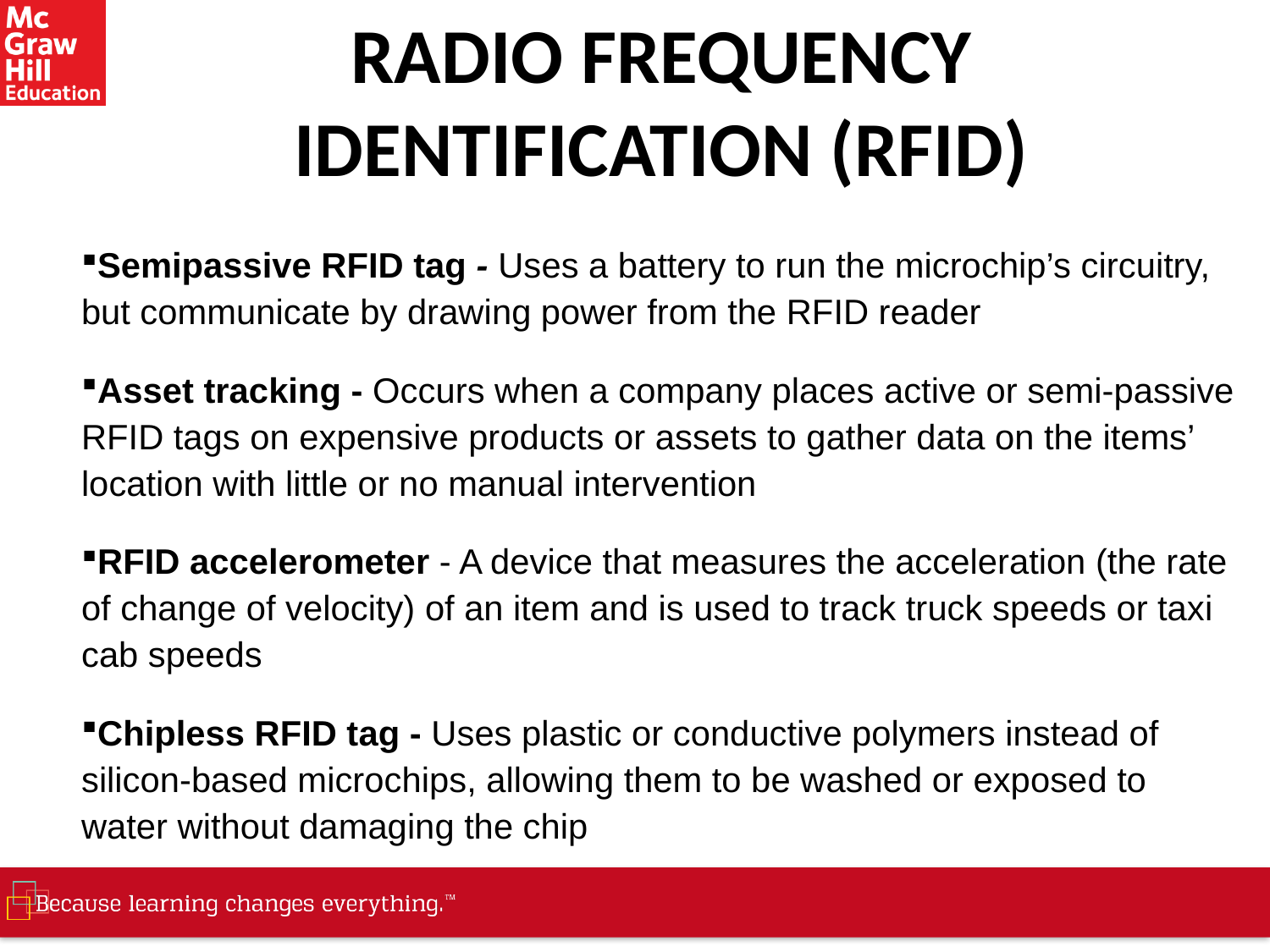

# RADIO FREQUENCY IDENTIFICATION (RFID)
Semipassive RFID tag - Uses a battery to run the microchip’s circuitry, but communicate by drawing power from the RFID reader
Asset tracking - Occurs when a company places active or semi-passive RFID tags on expensive products or assets to gather data on the items’ location with little or no manual intervention
RFID accelerometer - A device that measures the acceleration (the rate of change of velocity) of an item and is used to track truck speeds or taxi cab speeds
Chipless RFID tag - Uses plastic or conductive polymers instead of silicon-based microchips, allowing them to be washed or exposed to water without damaging the chip